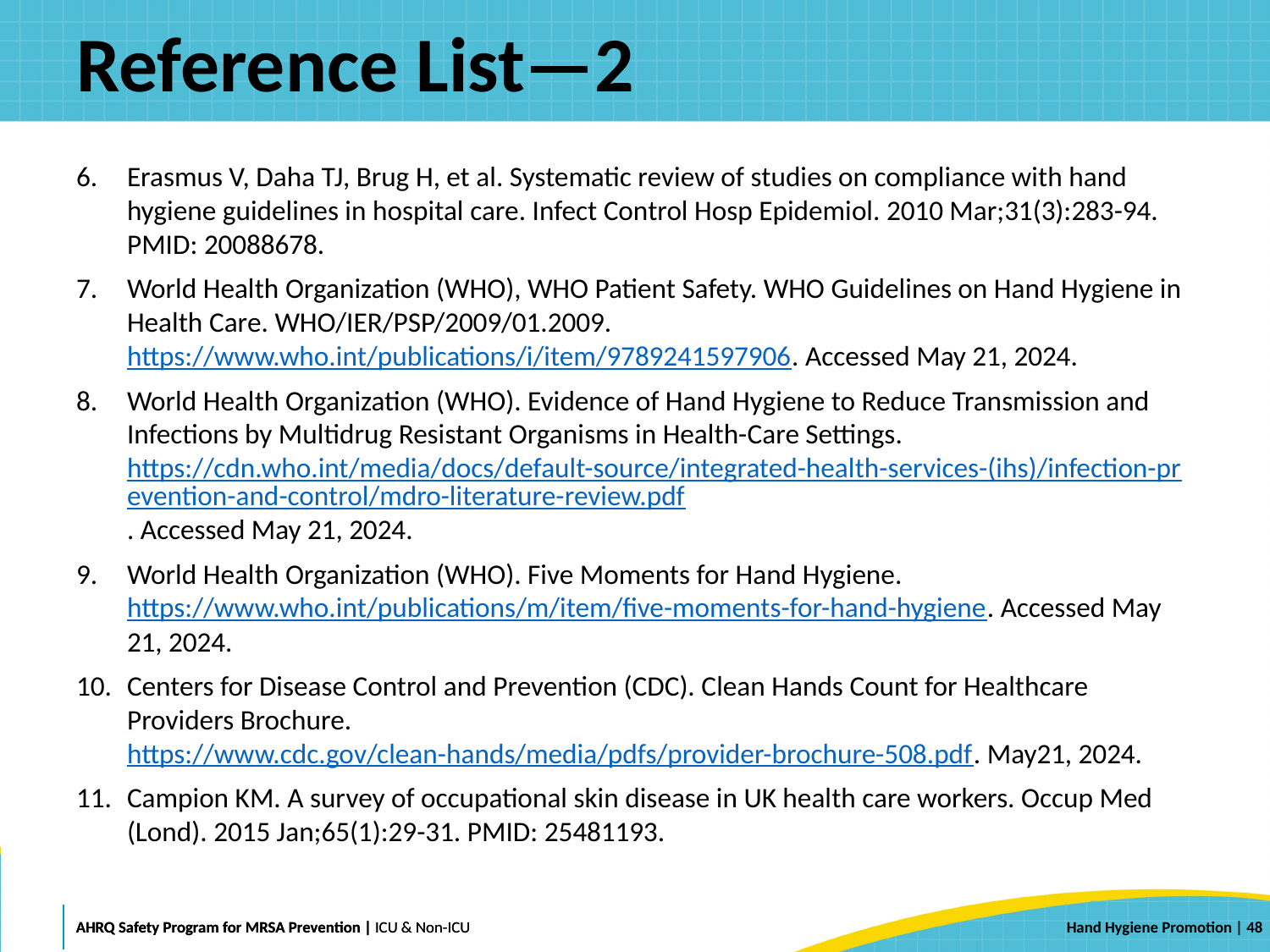

# Reference List—2
Erasmus V, Daha TJ, Brug H, et al. Systematic review of studies on compliance with hand hygiene guidelines in hospital care. Infect Control Hosp Epidemiol. 2010 Mar;31(3):283-94. PMID: 20088678.
World Health Organization (WHO), WHO Patient Safety. WHO Guidelines on Hand Hygiene in Health Care. WHO/IER/PSP/2009/01.2009. https://www.who.int/publications/i/item/9789241597906. Accessed May 21, 2024.
World Health Organization (WHO). Evidence of Hand Hygiene to Reduce Transmission and Infections by Multidrug Resistant Organisms in Health-Care Settings. https://cdn.who.int/media/docs/default-source/integrated-health-services-(ihs)/infection-prevention-and-control/mdro-literature-review.pdf. Accessed May 21, 2024.
World Health Organization (WHO). Five Moments for Hand Hygiene. https://www.who.int/publications/m/item/five-moments-for-hand-hygiene. Accessed May 21, 2024.
Centers for Disease Control and Prevention (CDC). Clean Hands Count for Healthcare Providers Brochure. https://www.cdc.gov/clean-hands/media/pdfs/provider-brochure-508.pdf. May21, 2024.
Campion KM. A survey of occupational skin disease in UK health care workers. Occup Med (Lond). 2015 Jan;65(1):29-31. PMID: 25481193.
 | 48